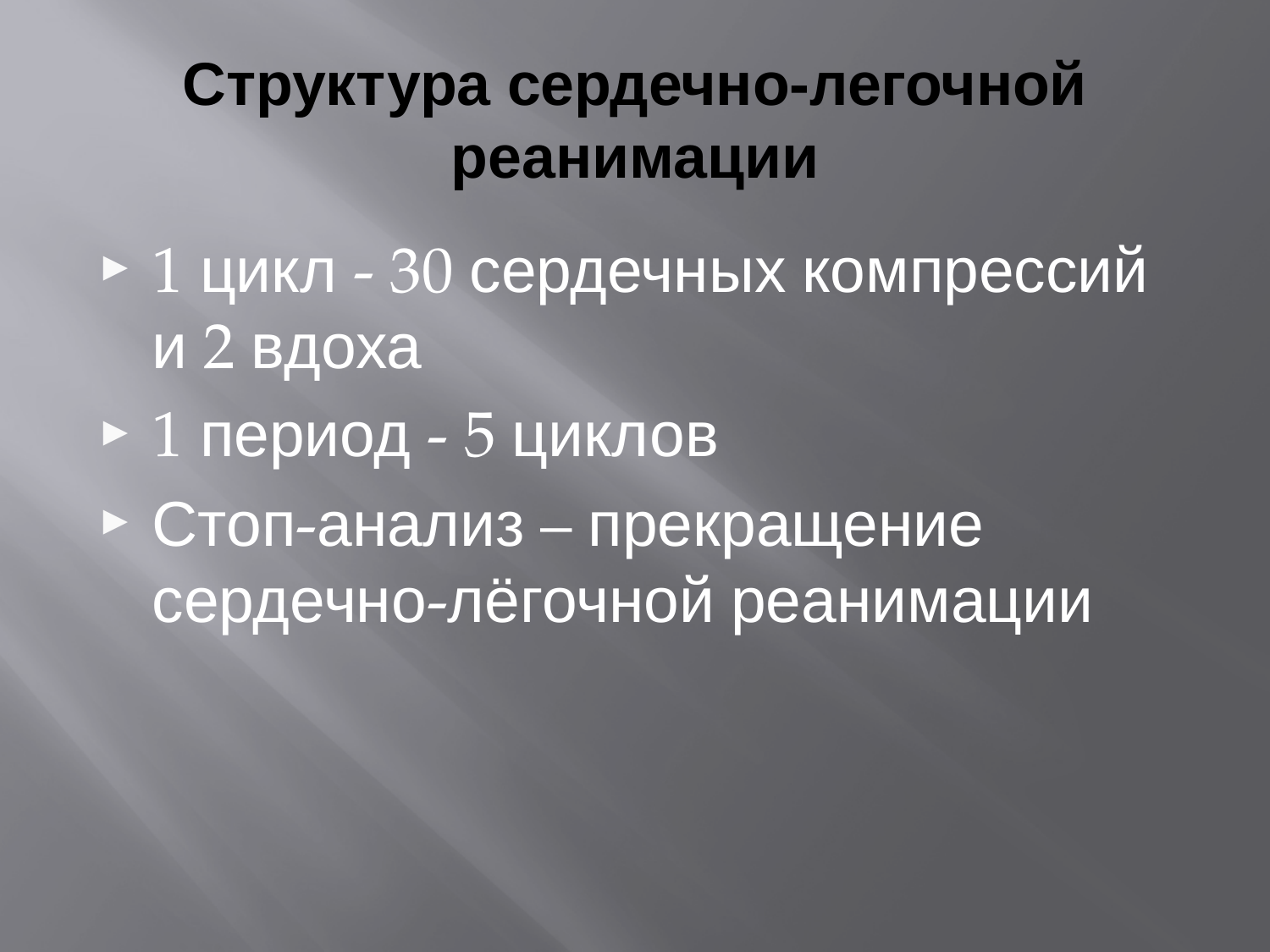

# Структура сердечно-легочной реанимации
1 цикл - 30 сердечных компрессий и 2 вдоха
1 период - 5 циклов
Стоп-анализ – прекращение сердечно-лёгочной реанимации